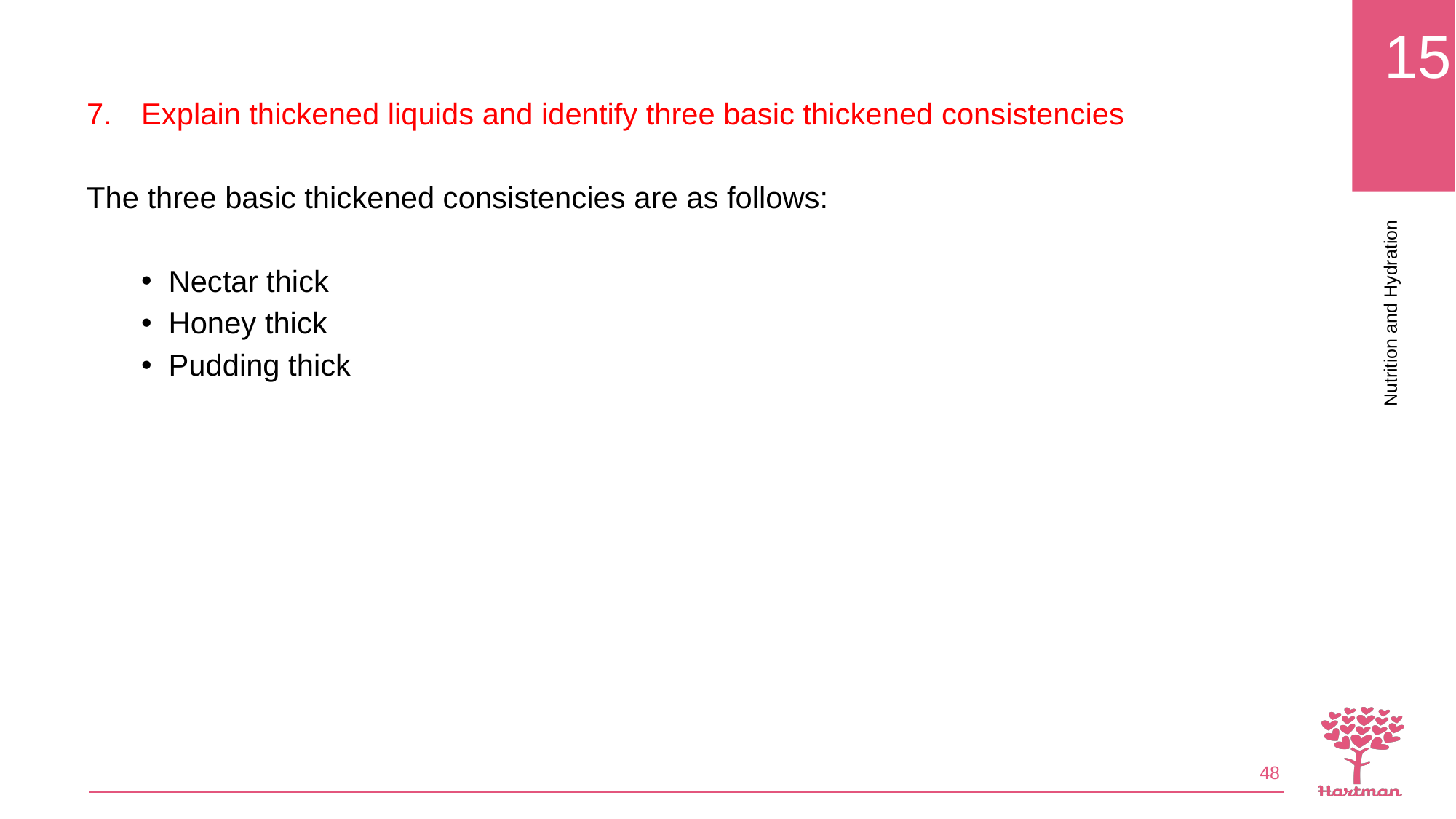

Explain thickened liquids and identify three basic thickened consistencies

The three basic thickened consistencies are as follows:

Nectar thick
Honey thick
Pudding thick

48